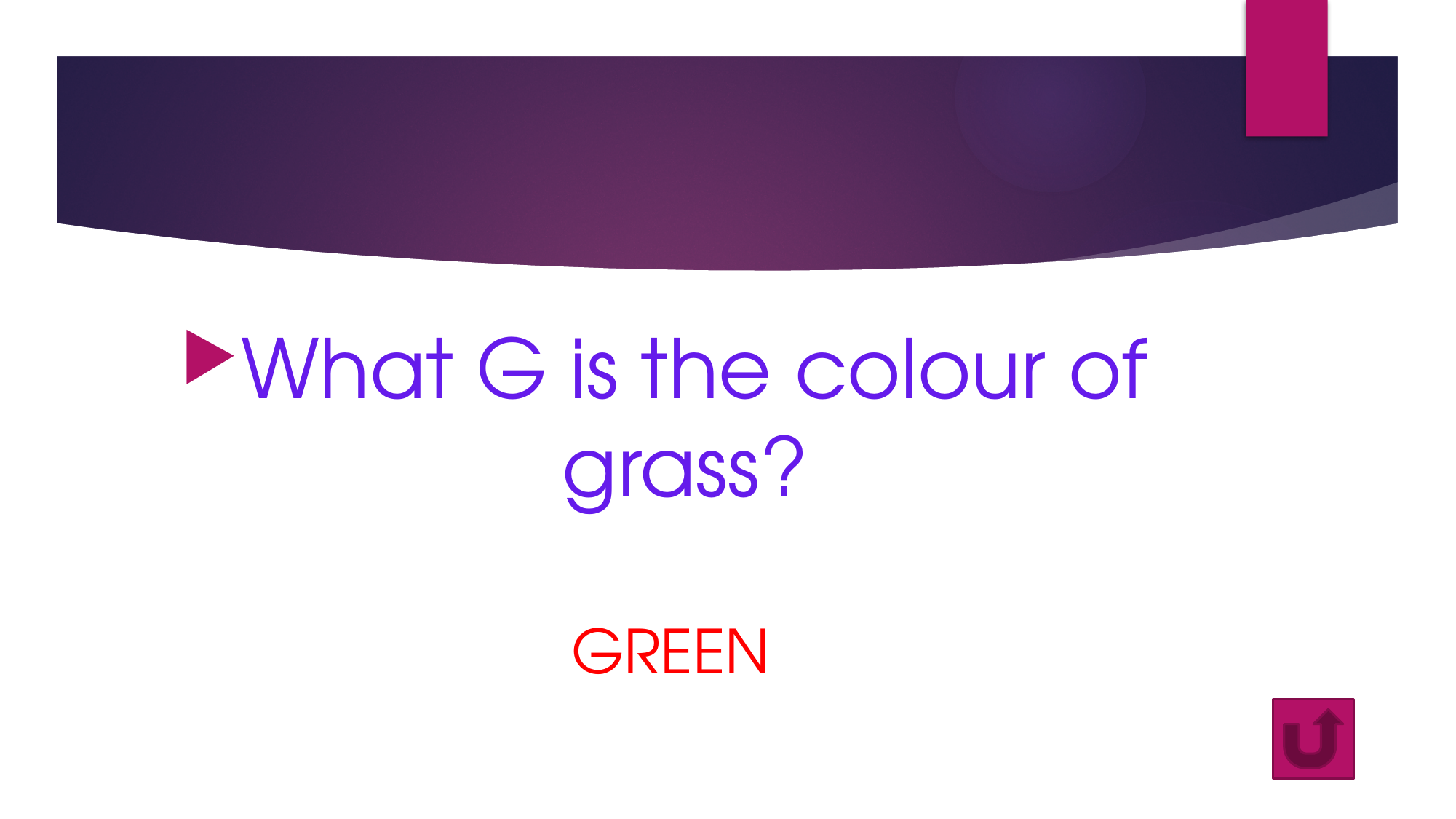

#
What G is the colour of grass?

GREEN